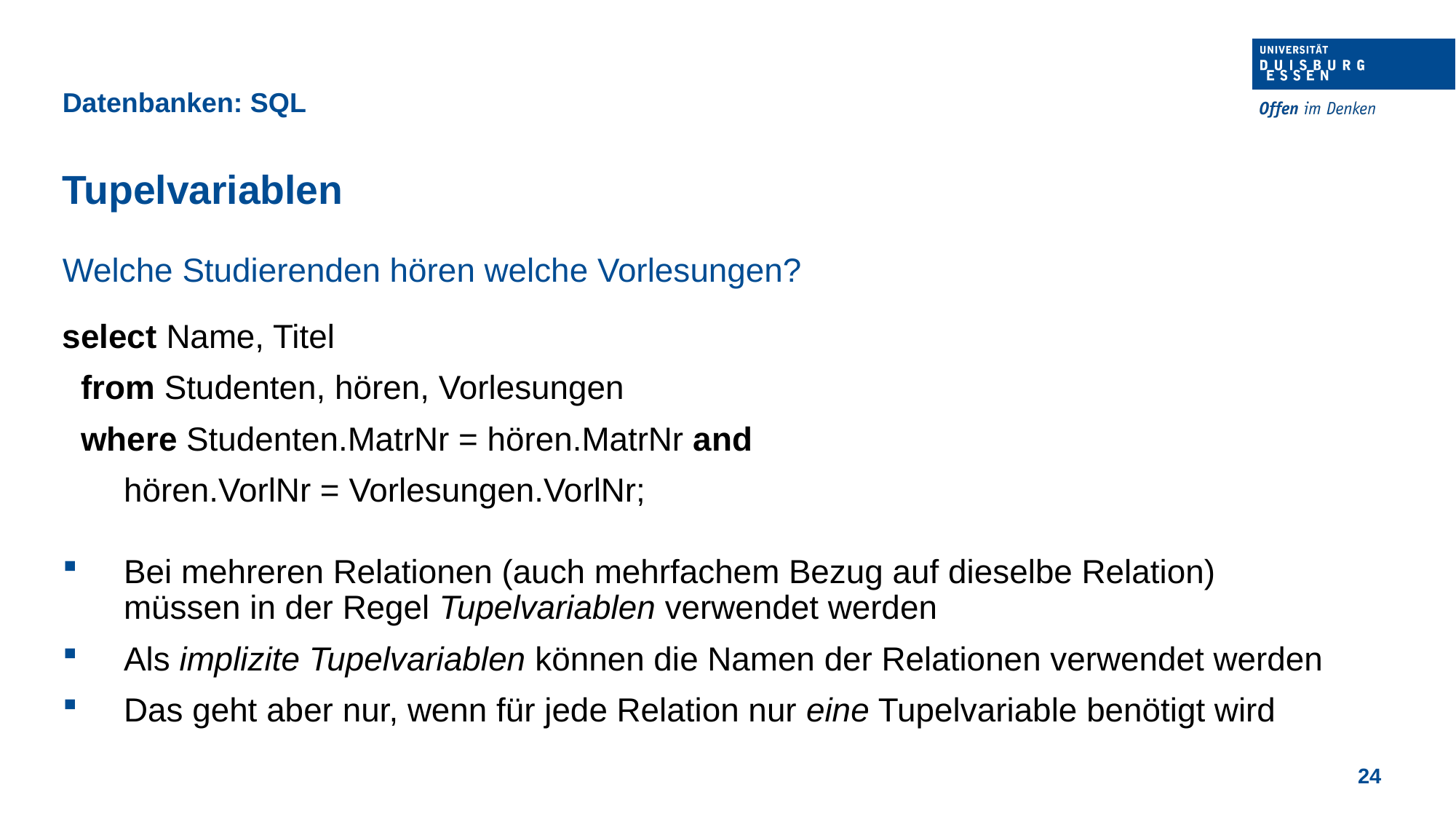

Datenbanken: SQL
Tupelvariablen
Welche Studierenden hören welche Vorlesungen?
select Name, Titel
  from Studenten, hören, Vorlesungen
  where Studenten.MatrNr = hören.MatrNr and
	hören.VorlNr = Vorlesungen.VorlNr;
Bei mehreren Relationen (auch mehrfachem Bezug auf dieselbe Relation)
müssen in der Regel Tupelvariablen verwendet werden
Als implizite Tupelvariablen können die Namen der Relationen verwendet werden
Das geht aber nur, wenn für jede Relation nur eine Tupelvariable benötigt wird
24